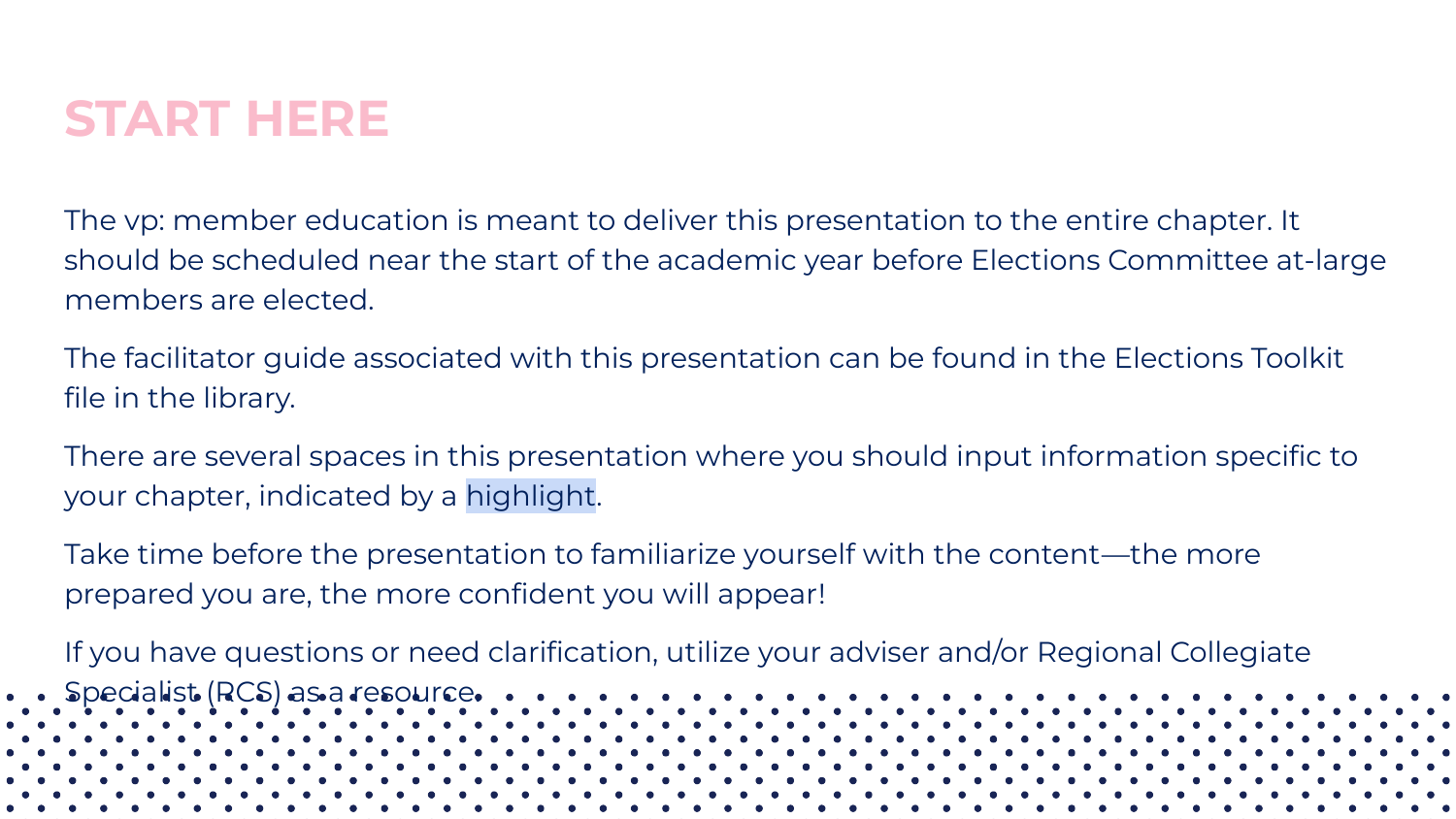

# START HERE
The vp: member education is meant to deliver this presentation to the entire chapter. It should be scheduled near the start of the academic year before Elections Committee at-large members are elected.
The facilitator guide associated with this presentation can be found in the Elections Toolkit file in the library.
There are several spaces in this presentation where you should input information specific to your chapter, indicated by a highlight.
Take time before the presentation to familiarize yourself with the content—the more prepared you are, the more confident you will appear!
If you have questions or need clarification, utilize your adviser and/or Regional Collegiate Specialist (RCS) as a resource.